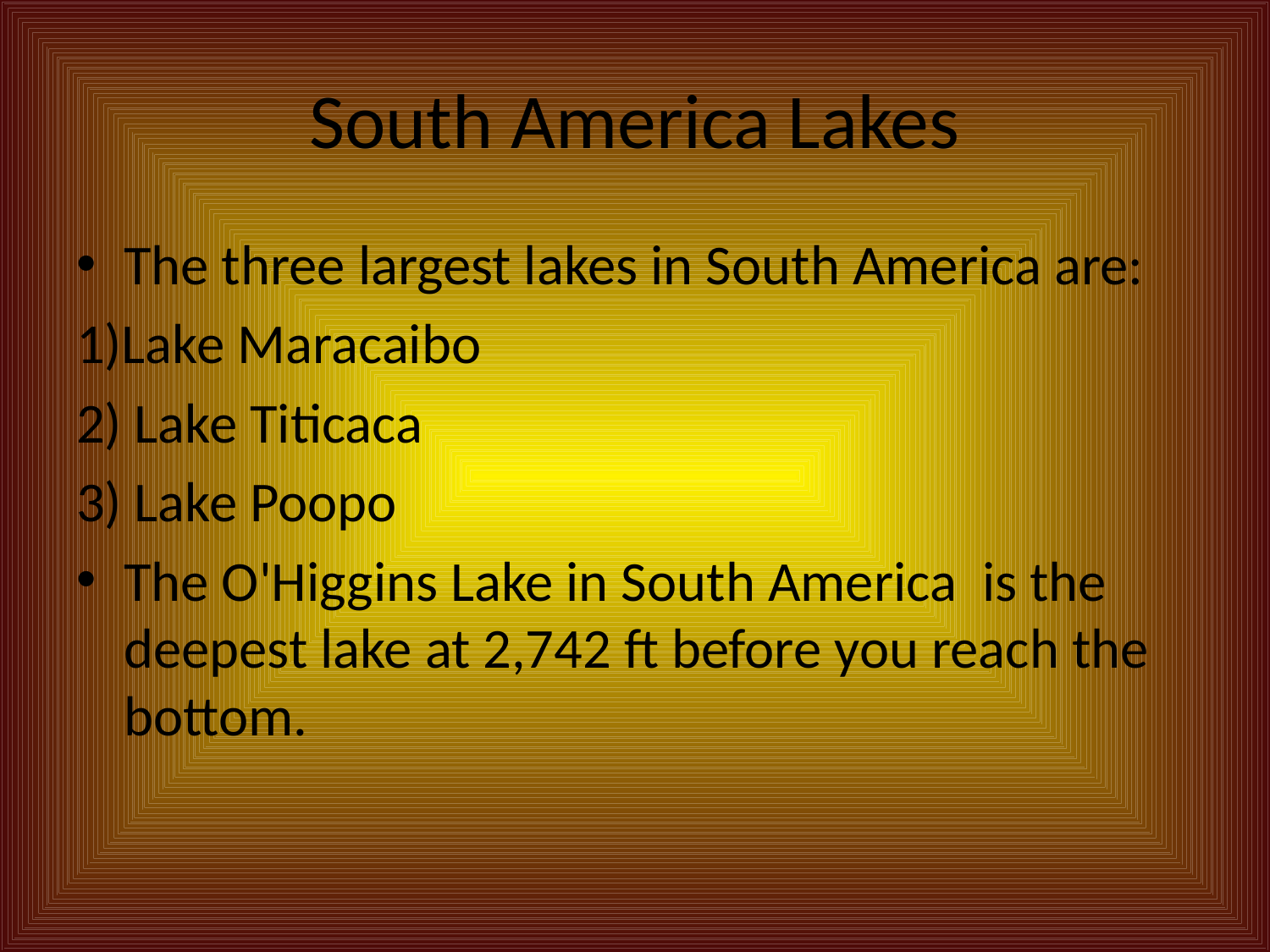

# South America Lakes
The three largest lakes in South America are:
1)Lake Maracaibo
2) Lake Titicaca
3) Lake Poopo
The O'Higgins Lake in South America  is the deepest lake at 2,742 ft before you reach the bottom.